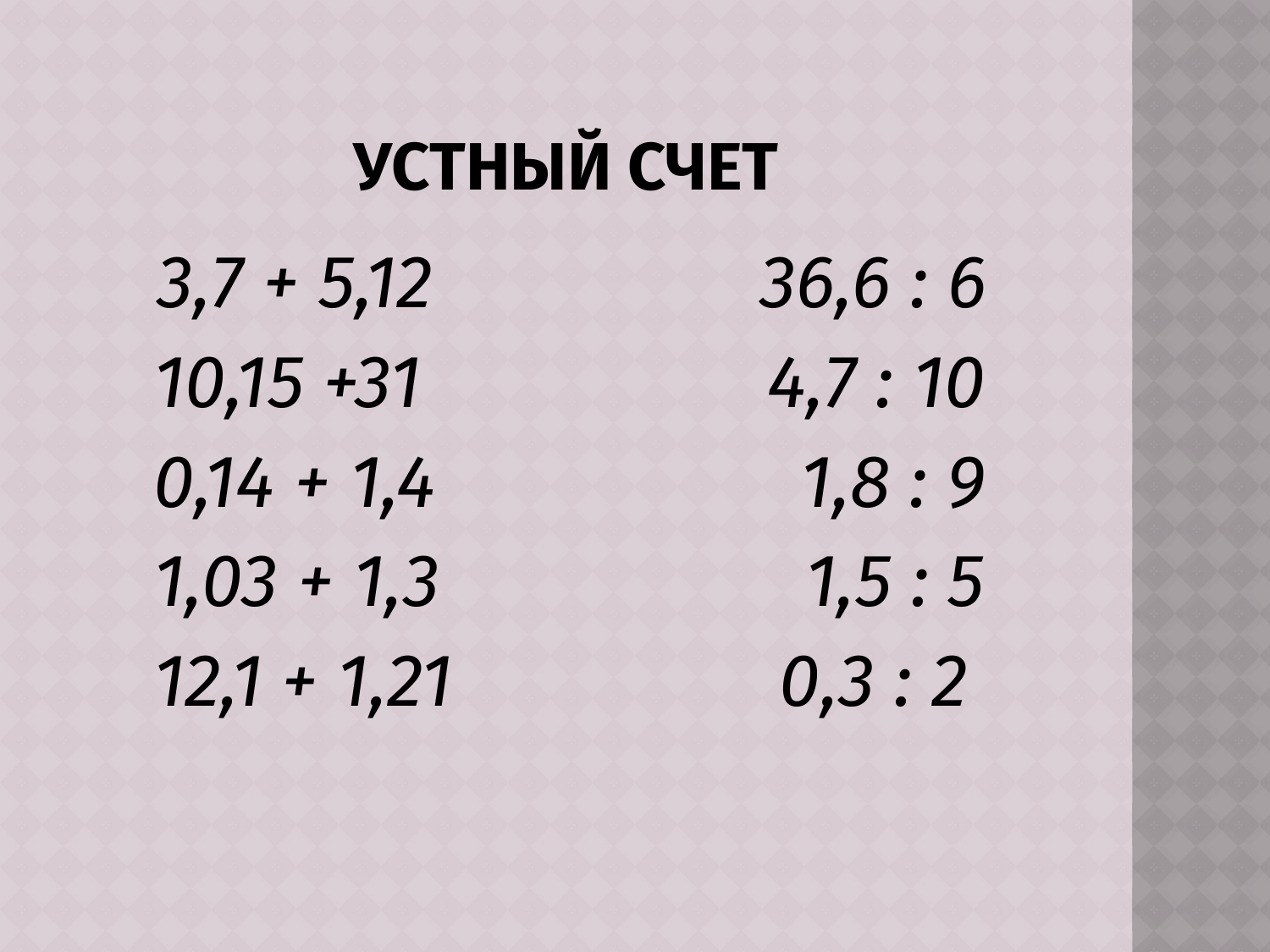

# Устный счет
    3,7 + 5,12                 36,6 : 6
    10,15 +31                  4,7 : 10
    0,14 + 1,4                   1,8 : 9
    1,03 + 1,3                   1,5 : 5
    12,1 + 1,21                 0,3 : 2